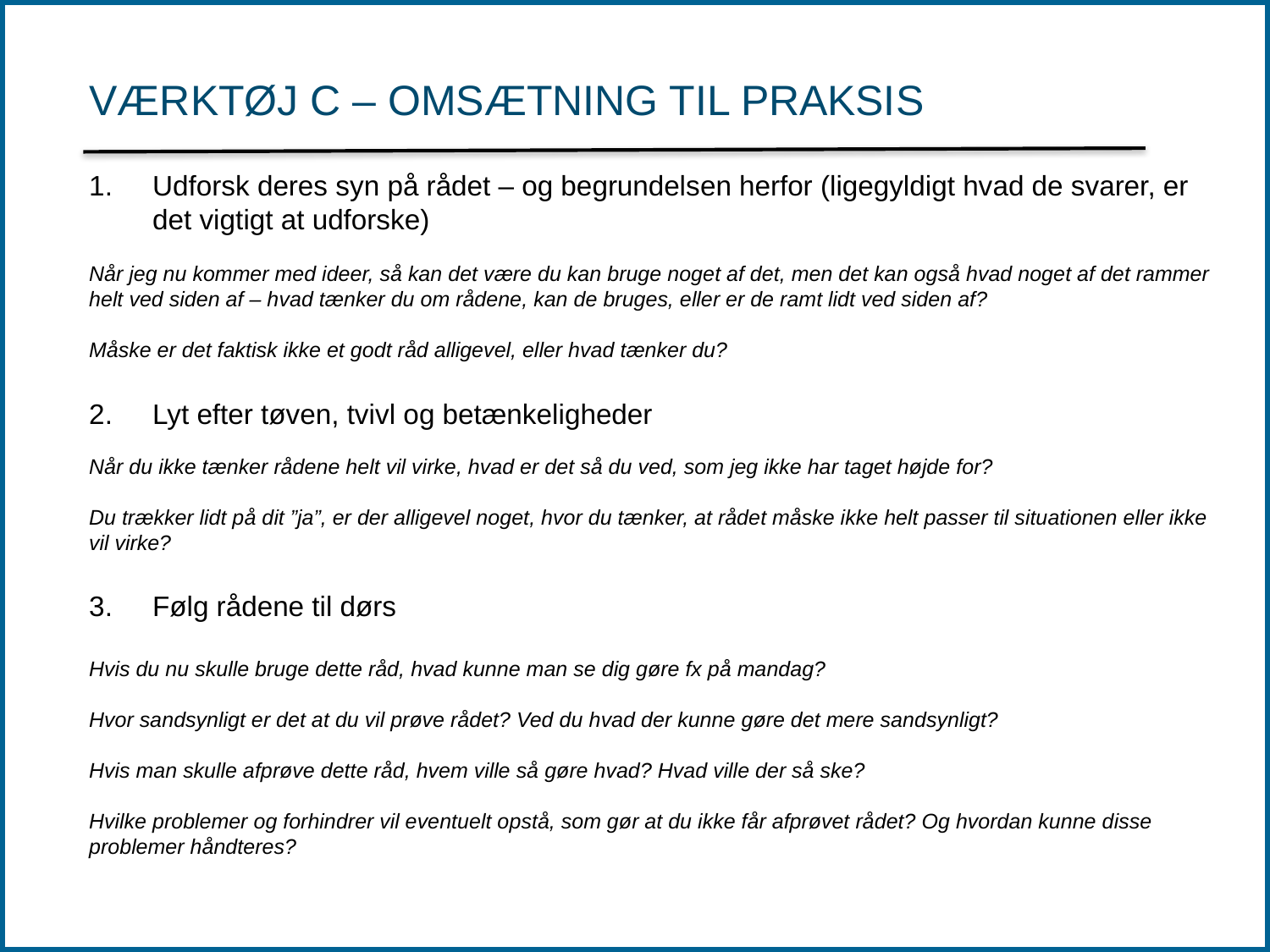

# Værktøj C – Omsætning til praksis
Udforsk deres syn på rådet – og begrundelsen herfor (ligegyldigt hvad de svarer, er det vigtigt at udforske)

Når jeg nu kommer med ideer, så kan det være du kan bruge noget af det, men det kan også hvad noget af det rammer helt ved siden af – hvad tænker du om rådene, kan de bruges, eller er de ramt lidt ved siden af?

Måske er det faktisk ikke et godt råd alligevel, eller hvad tænker du?

Lyt efter tøven, tvivl og betænkeligheder

Når du ikke tænker rådene helt vil virke, hvad er det så du ved, som jeg ikke har taget højde for?

Du trækker lidt på dit ”ja”, er der alligevel noget, hvor du tænker, at rådet måske ikke helt passer til situationen eller ikke vil virke?

Følg rådene til dørs

Hvis du nu skulle bruge dette råd, hvad kunne man se dig gøre fx på mandag?

Hvor sandsynligt er det at du vil prøve rådet? Ved du hvad der kunne gøre det mere sandsynligt?

Hvis man skulle afprøve dette råd, hvem ville så gøre hvad? Hvad ville der så ske?

Hvilke problemer og forhindrer vil eventuelt opstå, som gør at du ikke får afprøvet rådet? Og hvordan kunne disse problemer håndteres?